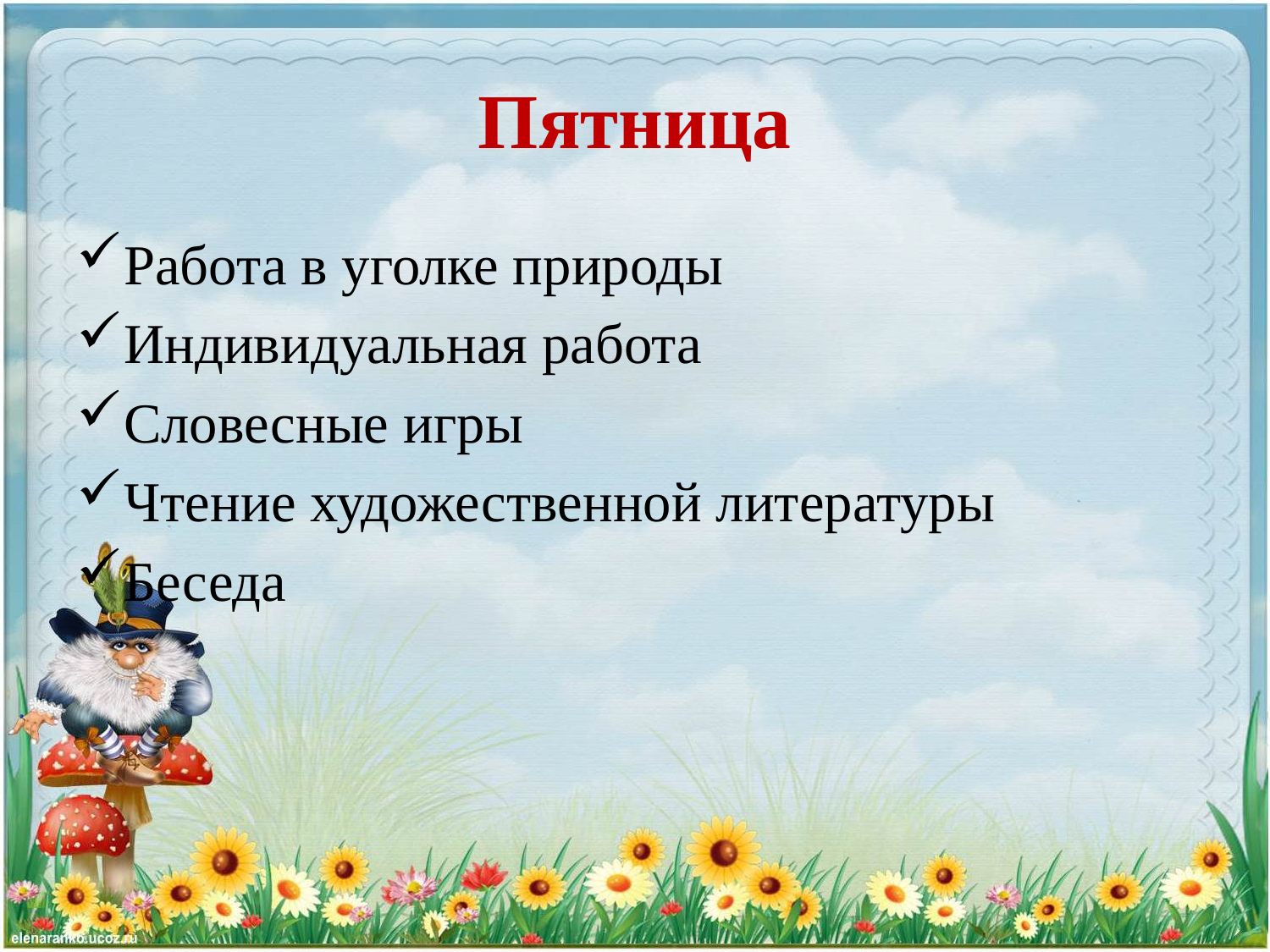

# Пятница
Работа в уголке природы
Индивидуальная работа
Словесные игры
Чтение художественной литературы
Беседа